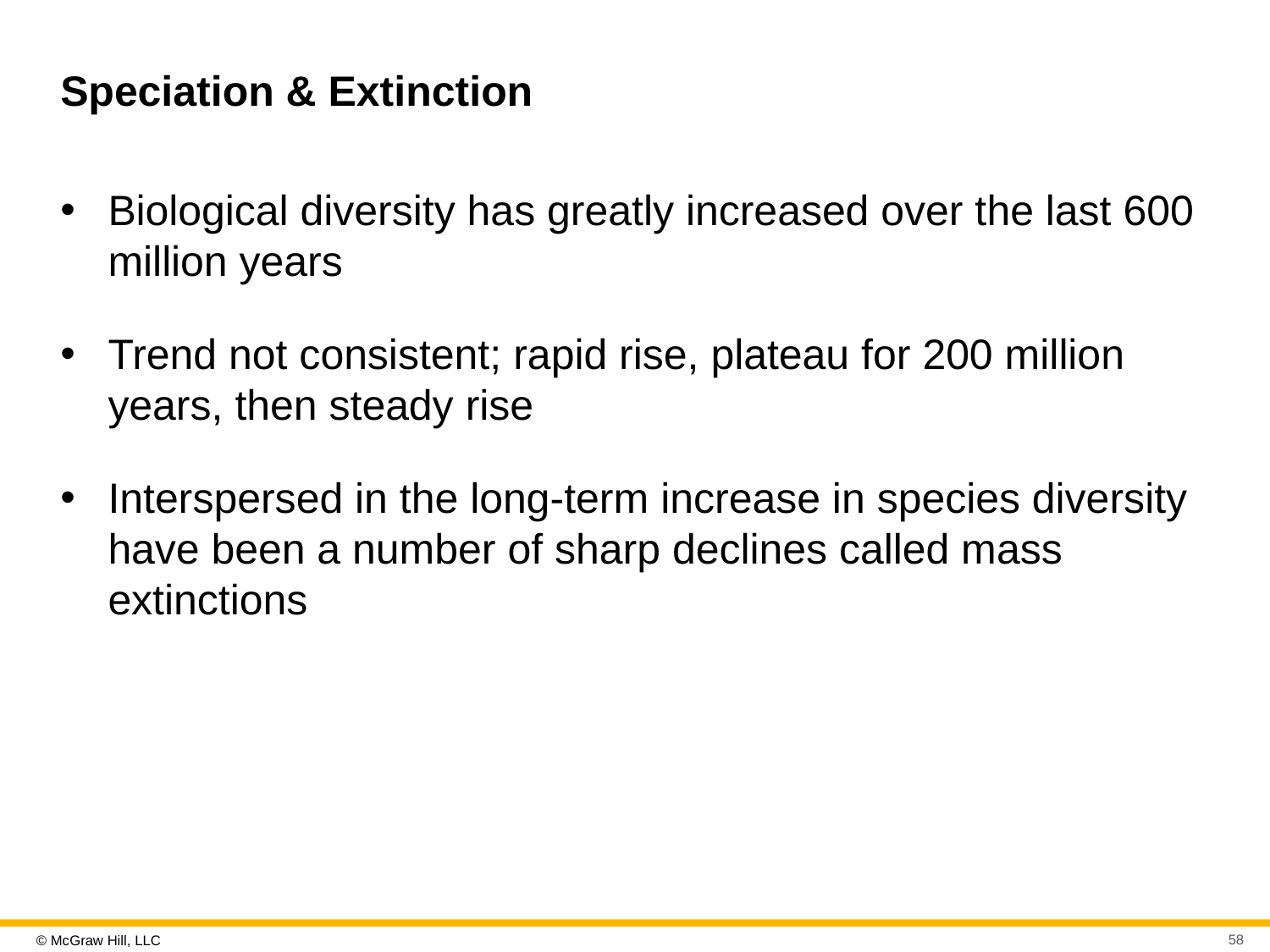

# Speciation & Extinction
Biological diversity has greatly increased over the last 600 million years
Trend not consistent; rapid rise, plateau for 200 million years, then steady rise
Interspersed in the long-term increase in species diversity have been a number of sharp declines called mass extinctions
58